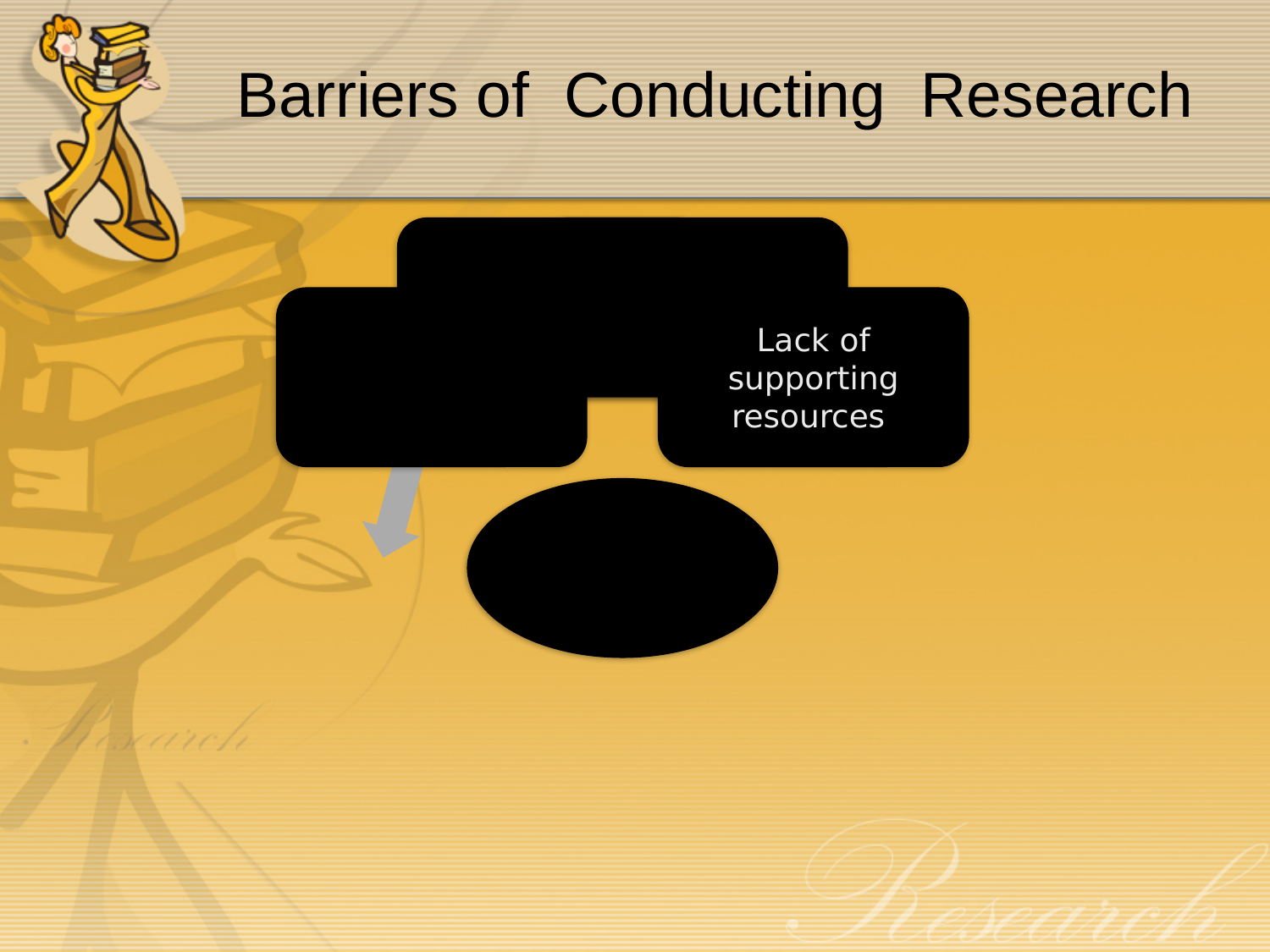

# Barriers of  Conducting  Research
Lack of supporting resources